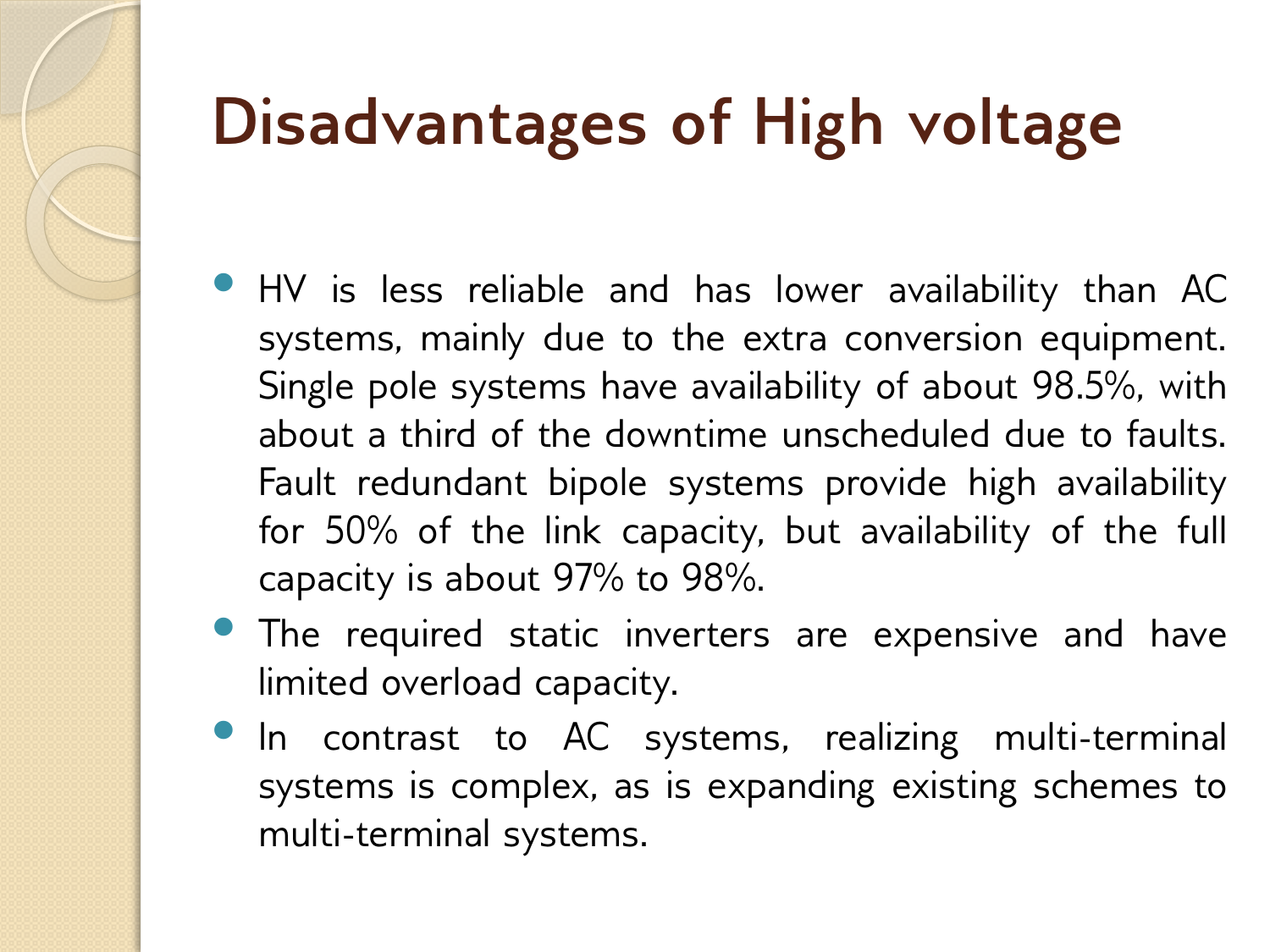

# Disadvantages of High voltage

HV is less reliable and has lower availability than AC systems, mainly due to the extra conversion equipment. Single pole systems have availability of about 98.5%, with about a third of the downtime unscheduled due to faults. Fault redundant bipole systems provide high availability for 50% of the link capacity, but availability of the full capacity is about 97% to 98%.
The required static inverters are expensive and have limited overload capacity.
In contrast to AC systems, realizing multi-terminal systems is complex, as is expanding existing schemes to multi-terminal systems.